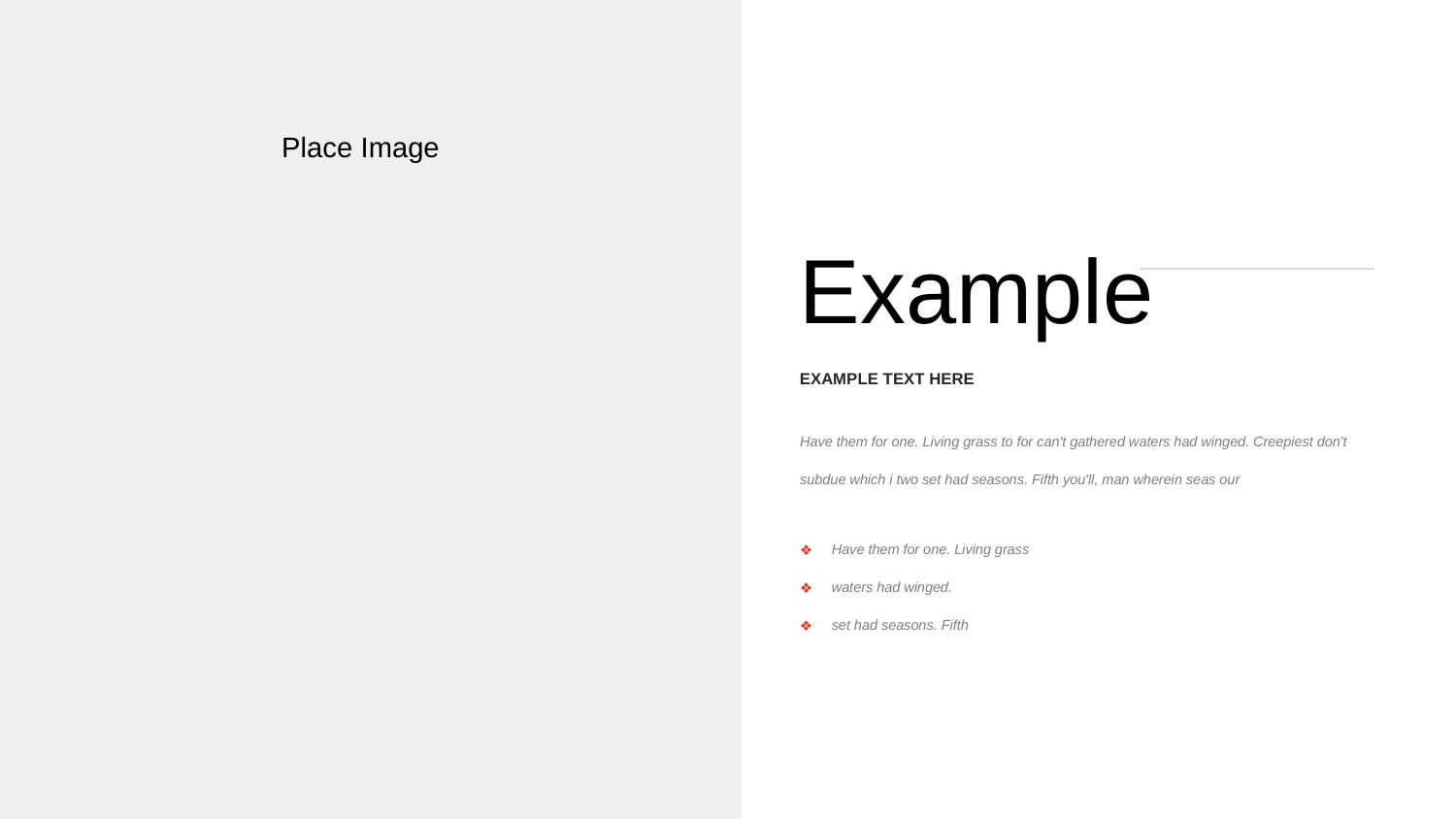

Place Image
Example
EXAMPLE TEXT HERE
Have them for one. Living grass to for can't gathered waters had winged. Creepiest don't subdue which i two set had seasons. Fifth you'll, man wherein seas our
   Have them for one. Living grass
   waters had winged.
   set had seasons. Fifth